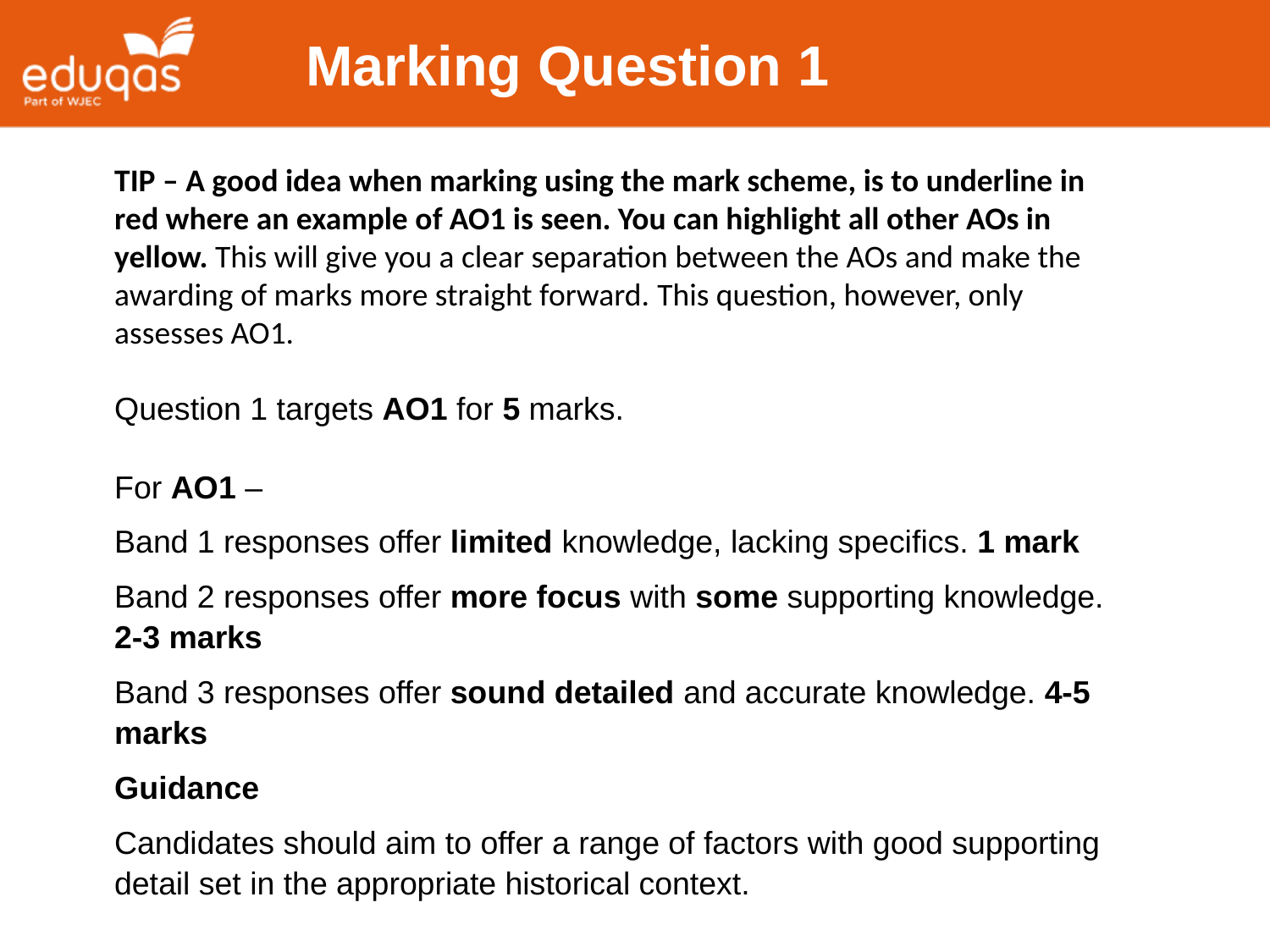

# Marking Question 1
TIP – A good idea when marking using the mark scheme, is to underline in red where an example of AO1 is seen. You can highlight all other AOs in yellow. This will give you a clear separation between the AOs and make the awarding of marks more straight forward. This question, however, only assesses AO1.

Question 1 targets AO1 for 5 marks.

For AO1 –
Band 1 responses offer limited knowledge, lacking specifics. 1 mark
Band 2 responses offer more focus with some supporting knowledge. 2-3 marks
Band 3 responses offer sound detailed and accurate knowledge. 4-5 marks
Guidance
Candidates should aim to offer a range of factors with good supporting detail set in the appropriate historical context.